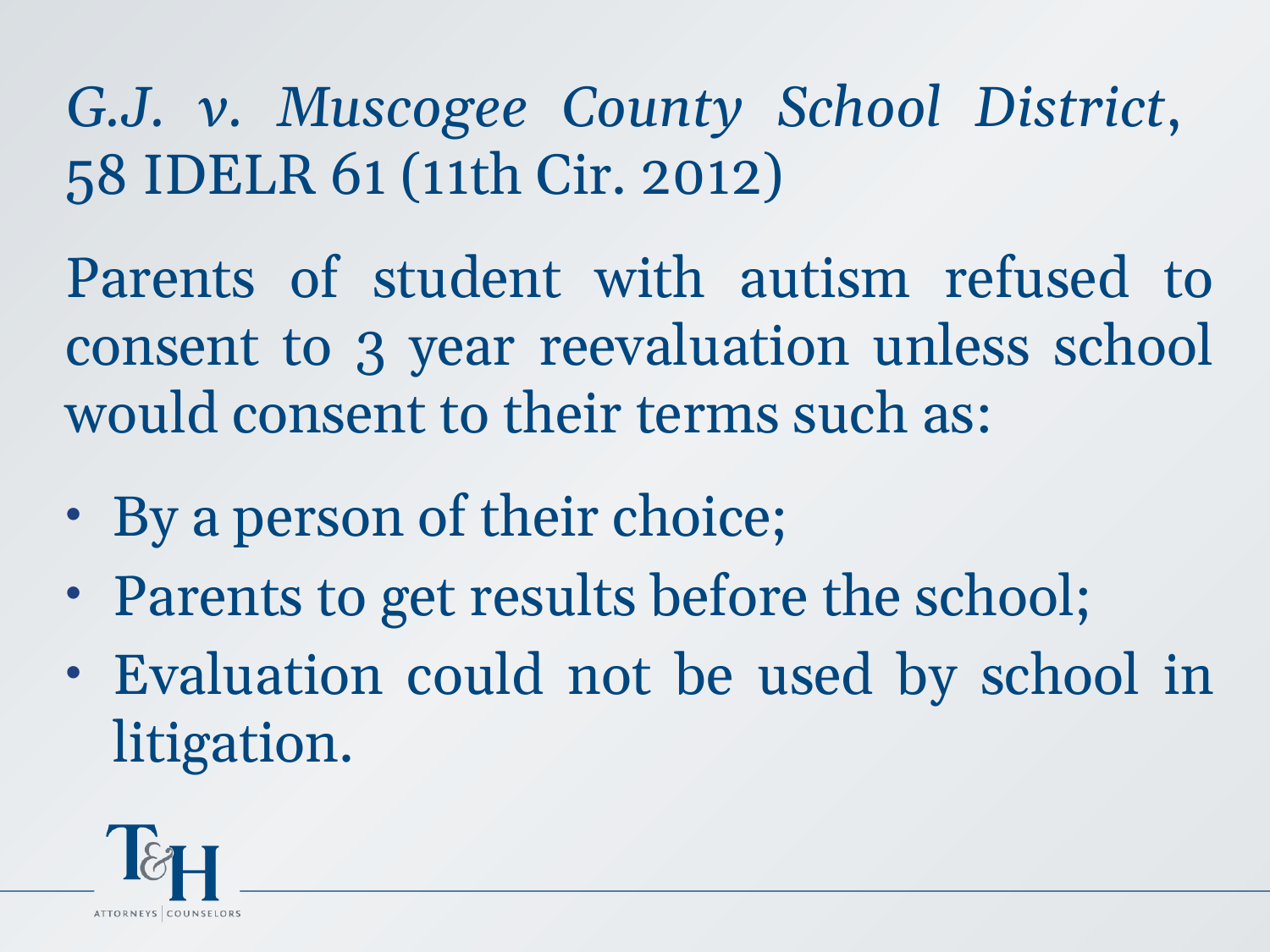

G.J. v. Muscogee County School District,
58 IDELR 61 (11th Cir. 2012)

Parents of student with autism refused to consent to 3 year reevaluation unless school would consent to their terms such as:

By a person of their choice;
Parents to get results before the school;
Evaluation could not be used by school in litigation.